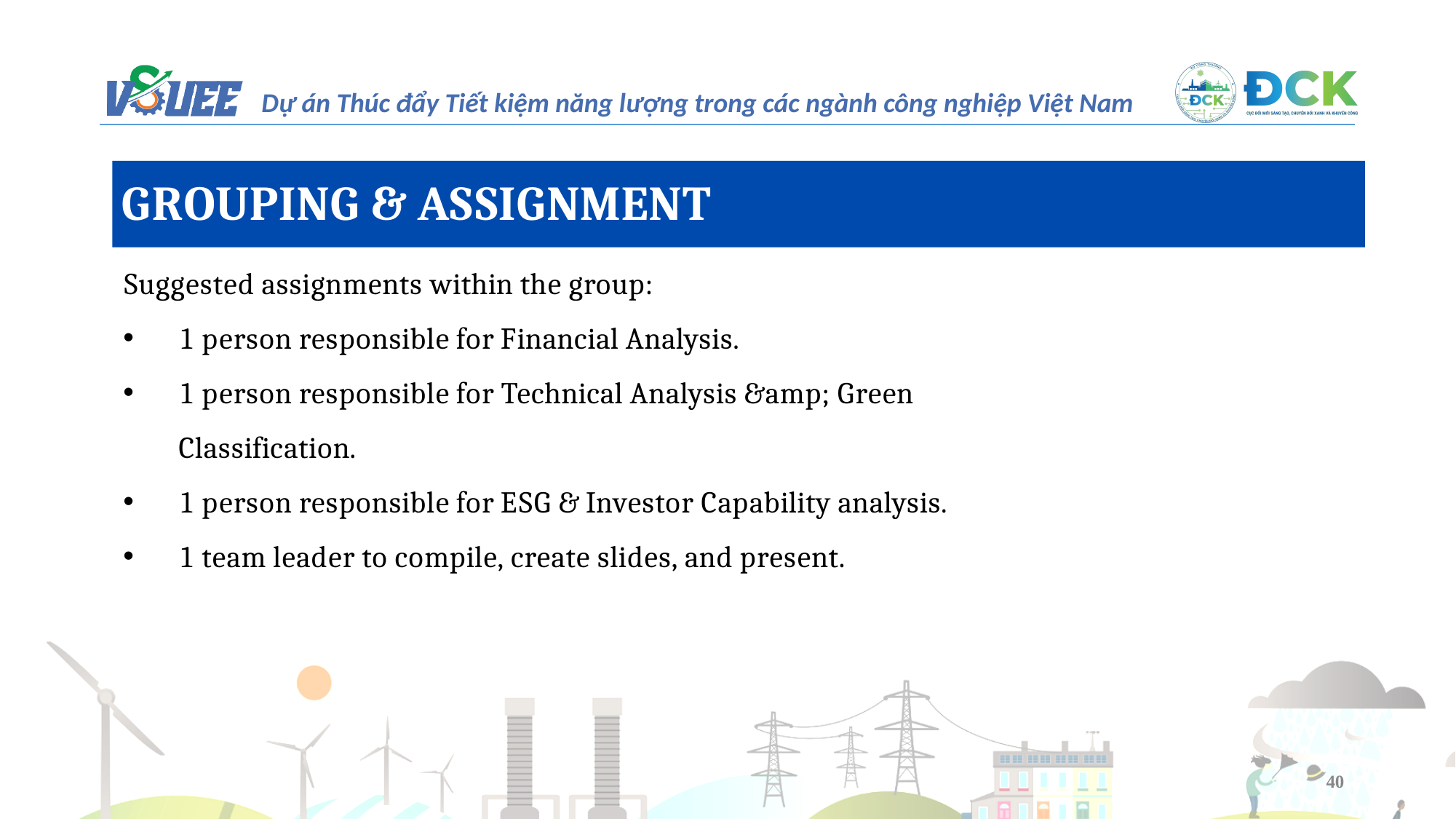

GROUPING & ASSIGNMENT

Suggested assignments within the group:
1 person responsible for Financial Analysis.
1 person responsible for Technical Analysis &amp; Green Classification.
1 person responsible for ESG & Investor Capability analysis.
1 team leader to compile, create slides, and present.
40